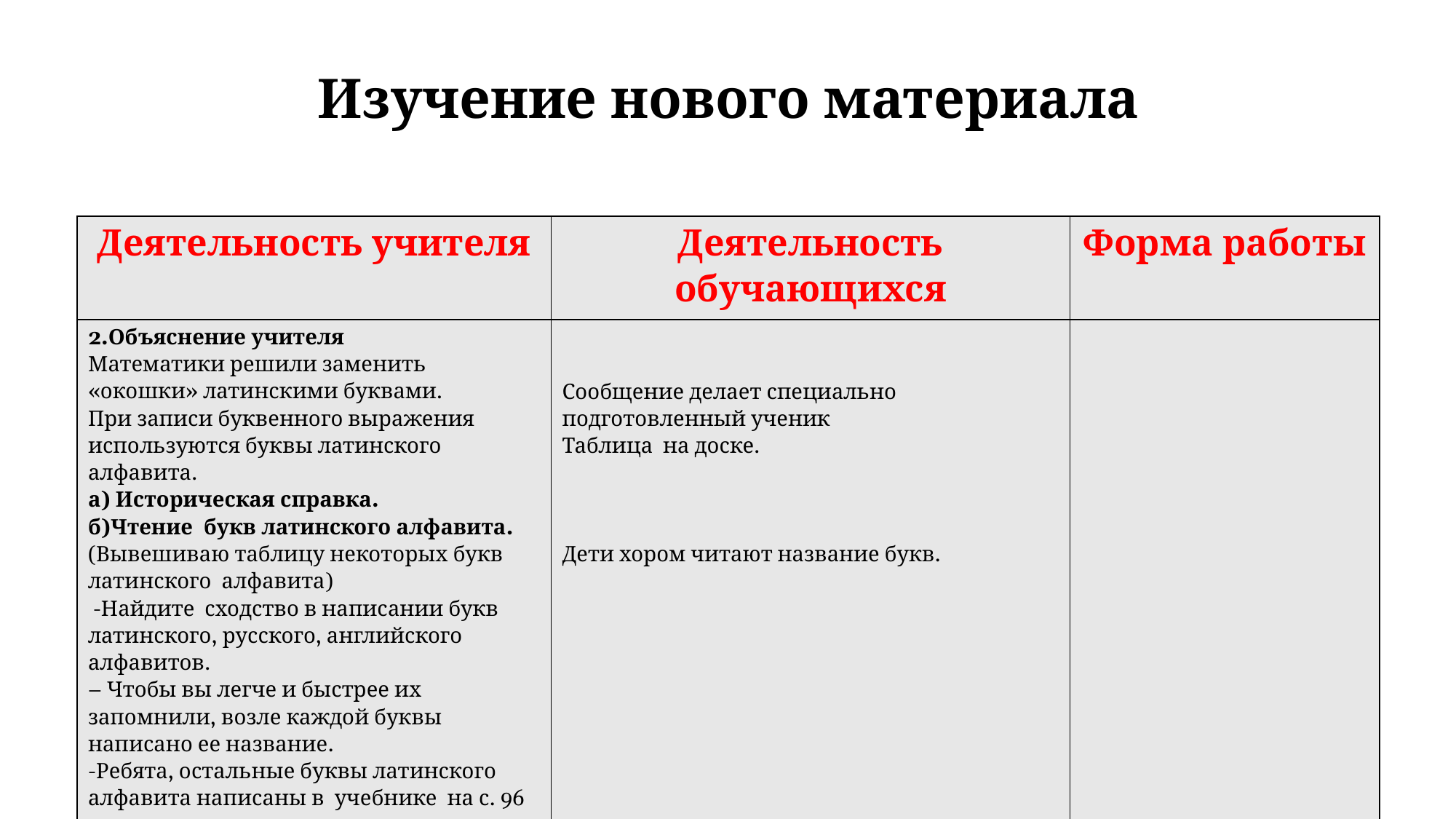

Изучение нового материала
| Деятельность учителя | Деятельность обучающихся | Форма работы |
| --- | --- | --- |
| 2.Объяснение учителя Математики решили заменить «окошки» латинскими буквами. При записи буквенного выражения используются буквы латинского алфавита. а) Историческая справка. б)Чтение букв латинского алфавита. (Вывешиваю таблицу некоторых букв латинского алфавита) -Найдите сходство в написании букв латинского, русского, английского алфавитов. – Чтобы вы легче и быстрее их запомнили, возле каждой буквы написано ее название. -Ребята, остальные буквы латинского алфавита написаны в учебнике на с. 96 и с ними можно познакомиться самостоятельно | Сообщение делает специально подготовленный ученик Таблица на доске.       Дети хором читают название букв. |  |